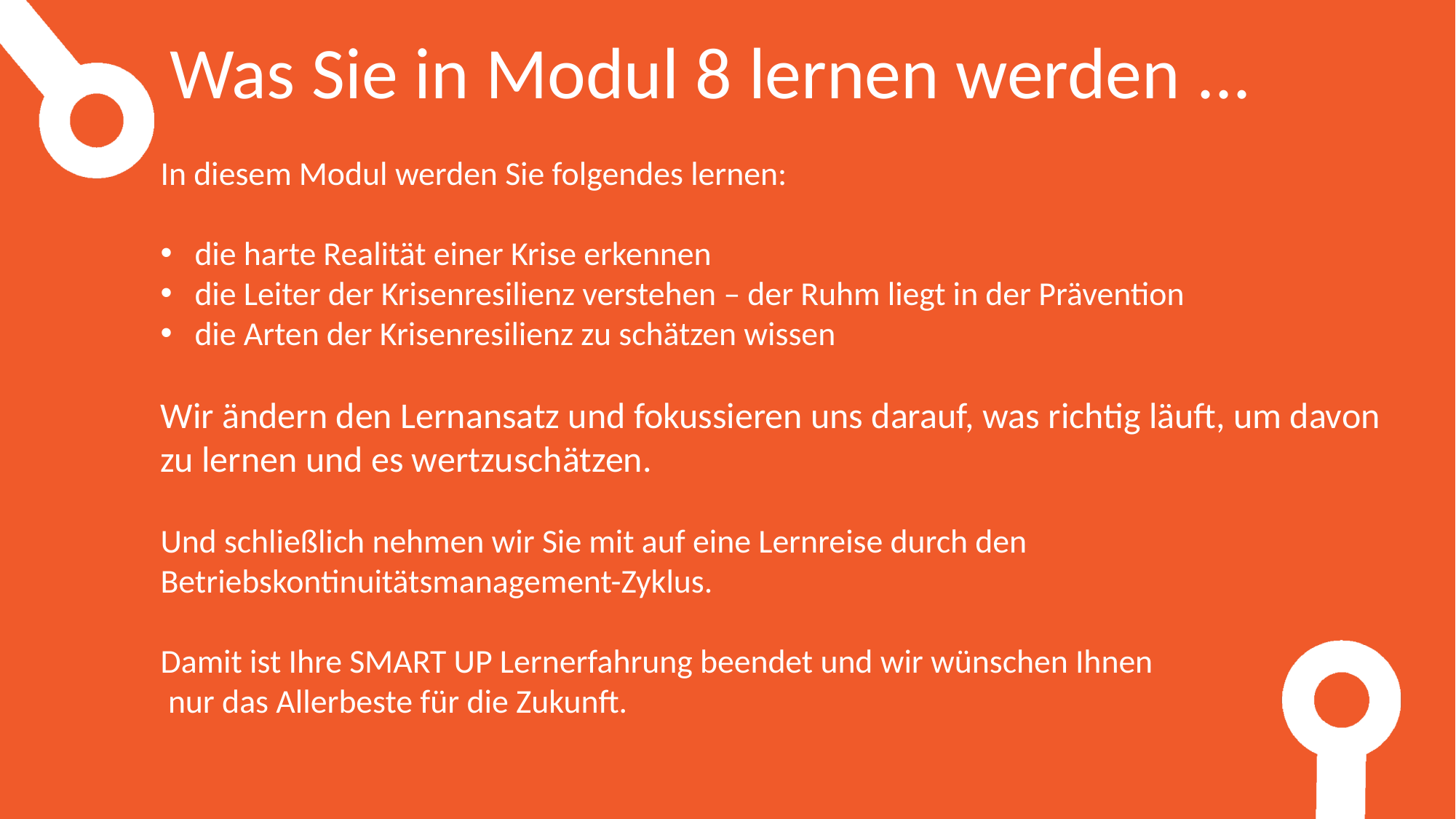

Was Sie in Modul 8 lernen werden ...

In diesem Modul werden Sie folgendes lernen:

die harte Realität einer Krise erkennen
die Leiter der Krisenresilienz verstehen – der Ruhm liegt in der Prävention
die Arten der Krisenresilienz zu schätzen wissen

Wir ändern den Lernansatz und fokussieren uns darauf, was richtig läuft, um davon zu lernen und es wertzuschätzen.

Und schließlich nehmen wir Sie mit auf eine Lernreise durch den Betriebskontinuitätsmanagement-Zyklus.

Damit ist Ihre SMART UP Lernerfahrung beendet und wir wünschen Ihnen
 nur das Allerbeste für die Zukunft.